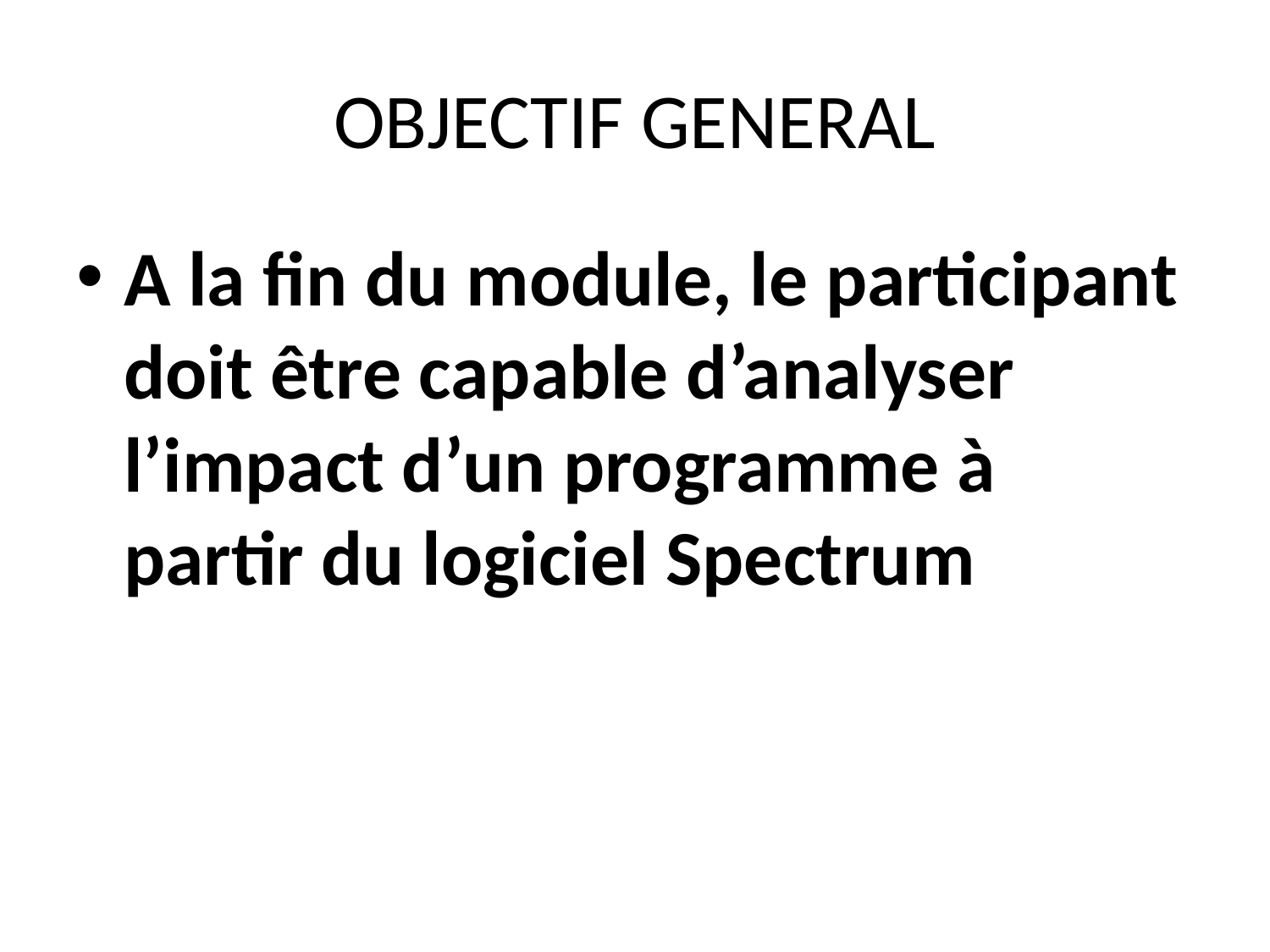

# OBJECTIF GENERAL
A la fin du module, le participant doit être capable d’analyser l’impact d’un programme à partir du logiciel Spectrum